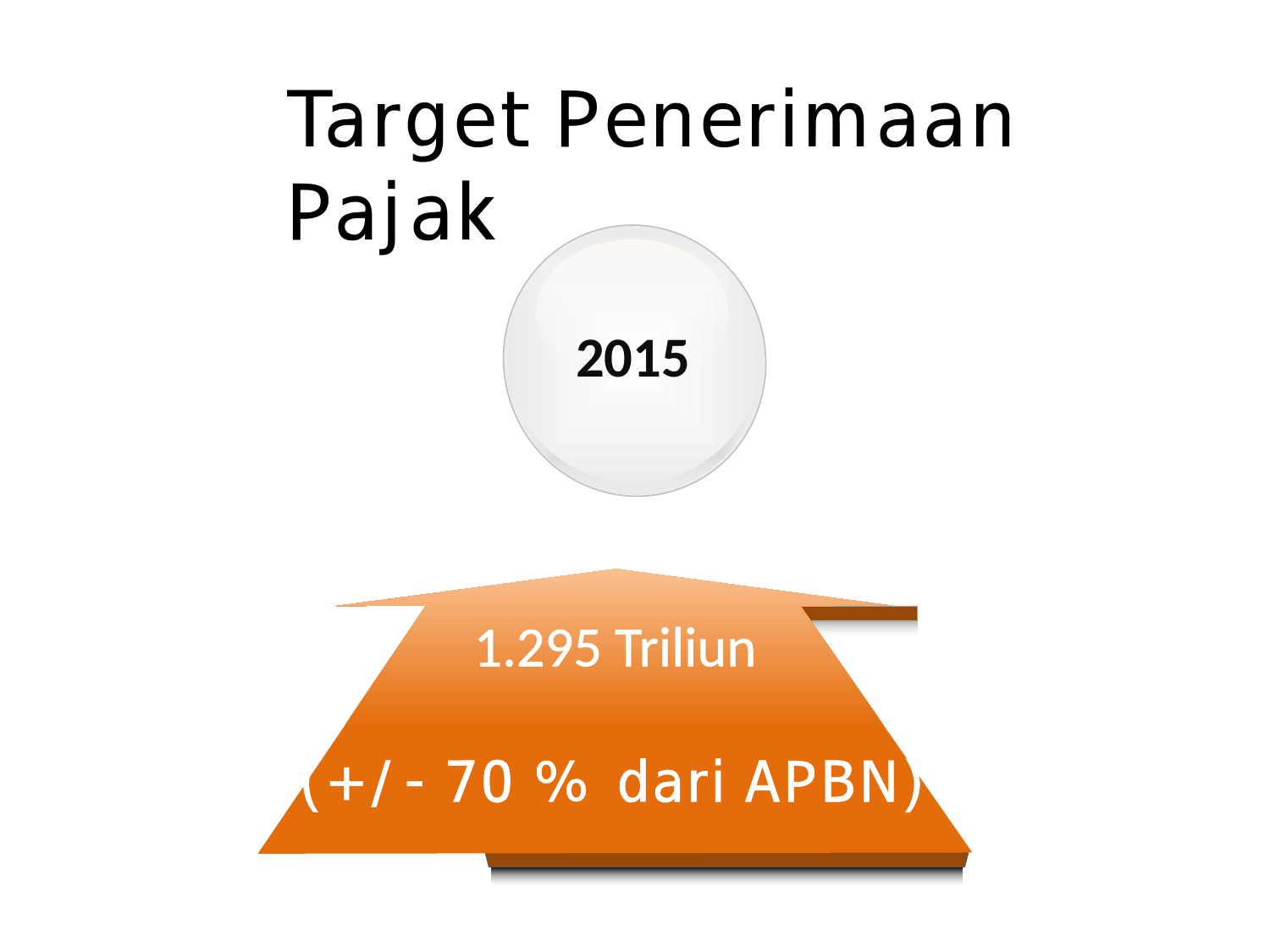

Target Penerimaan Pajak

2015
1.295 Triliun

(+/- 70 % dari APBN)